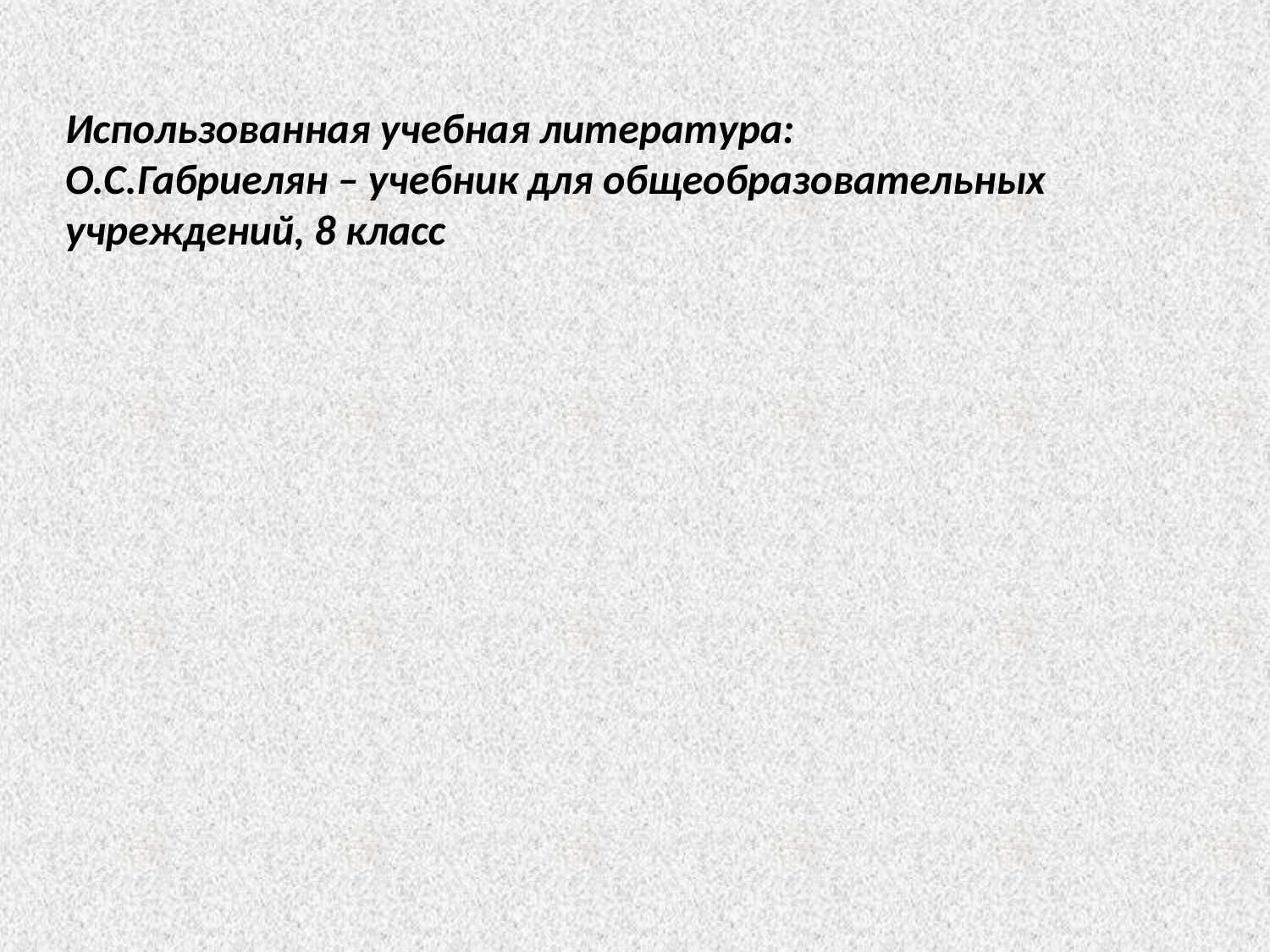

Использованная учебная литература:
О.С.Габриелян – учебник для общеобразовательных учреждений, 8 класс